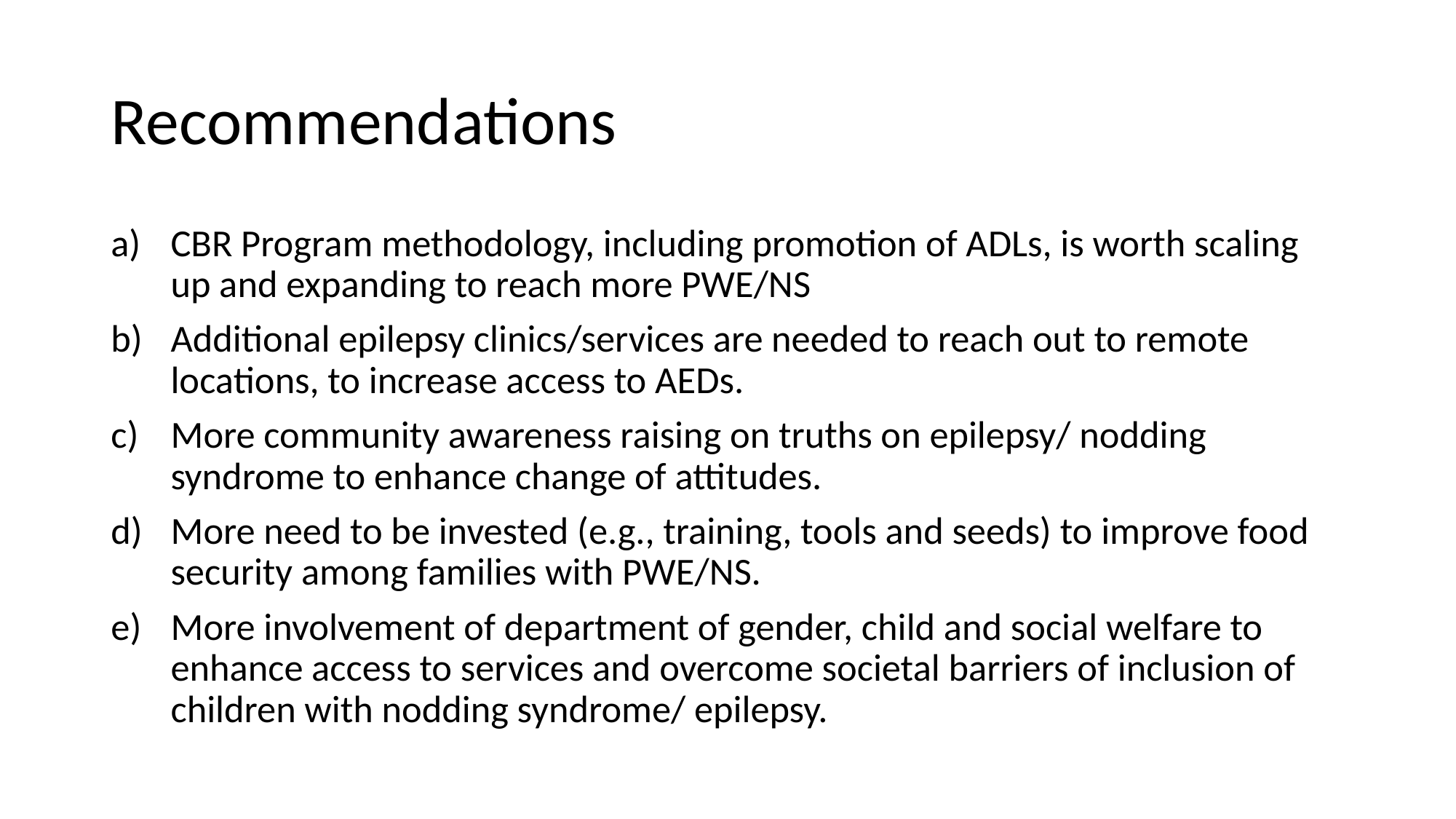

# Recommendations
CBR Program methodology, including promotion of ADLs, is worth scaling up and expanding to reach more PWE/NS
Additional epilepsy clinics/services are needed to reach out to remote locations, to increase access to AEDs.
More community awareness raising on truths on epilepsy/ nodding syndrome to enhance change of attitudes.
More need to be invested (e.g., training, tools and seeds) to improve food security among families with PWE/NS.
More involvement of department of gender, child and social welfare to enhance access to services and overcome societal barriers of inclusion of children with nodding syndrome/ epilepsy.